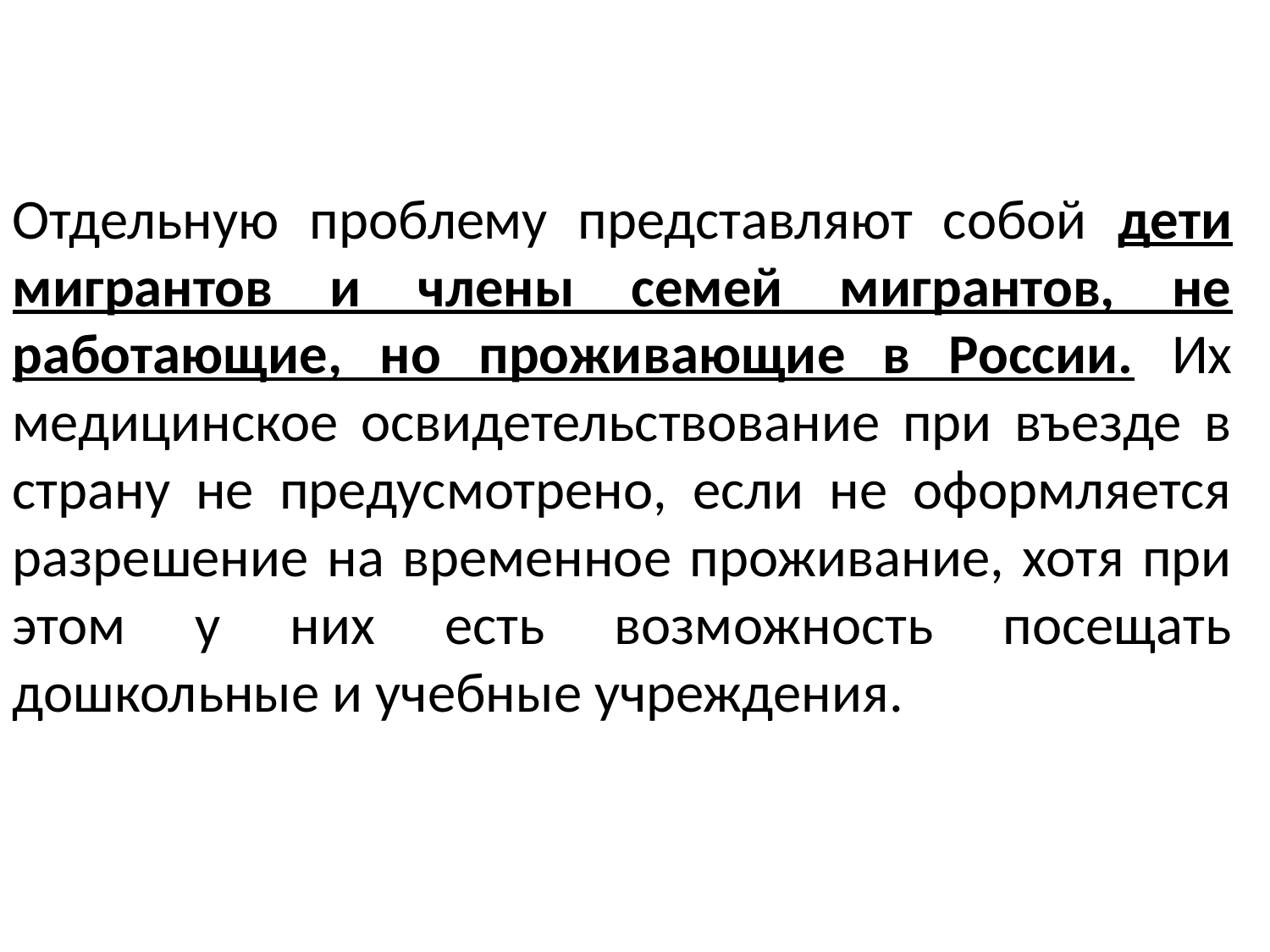

Отдельную проблему представляют собой дети мигрантов и члены семей мигрантов, не работающие, но проживающие в России. Их медицинское освидетельствование при въезде в страну не предусмотрено, если не оформляется разрешение на временное проживание, хотя при этом у них есть возможность посещать дошкольные и учебные учреждения.